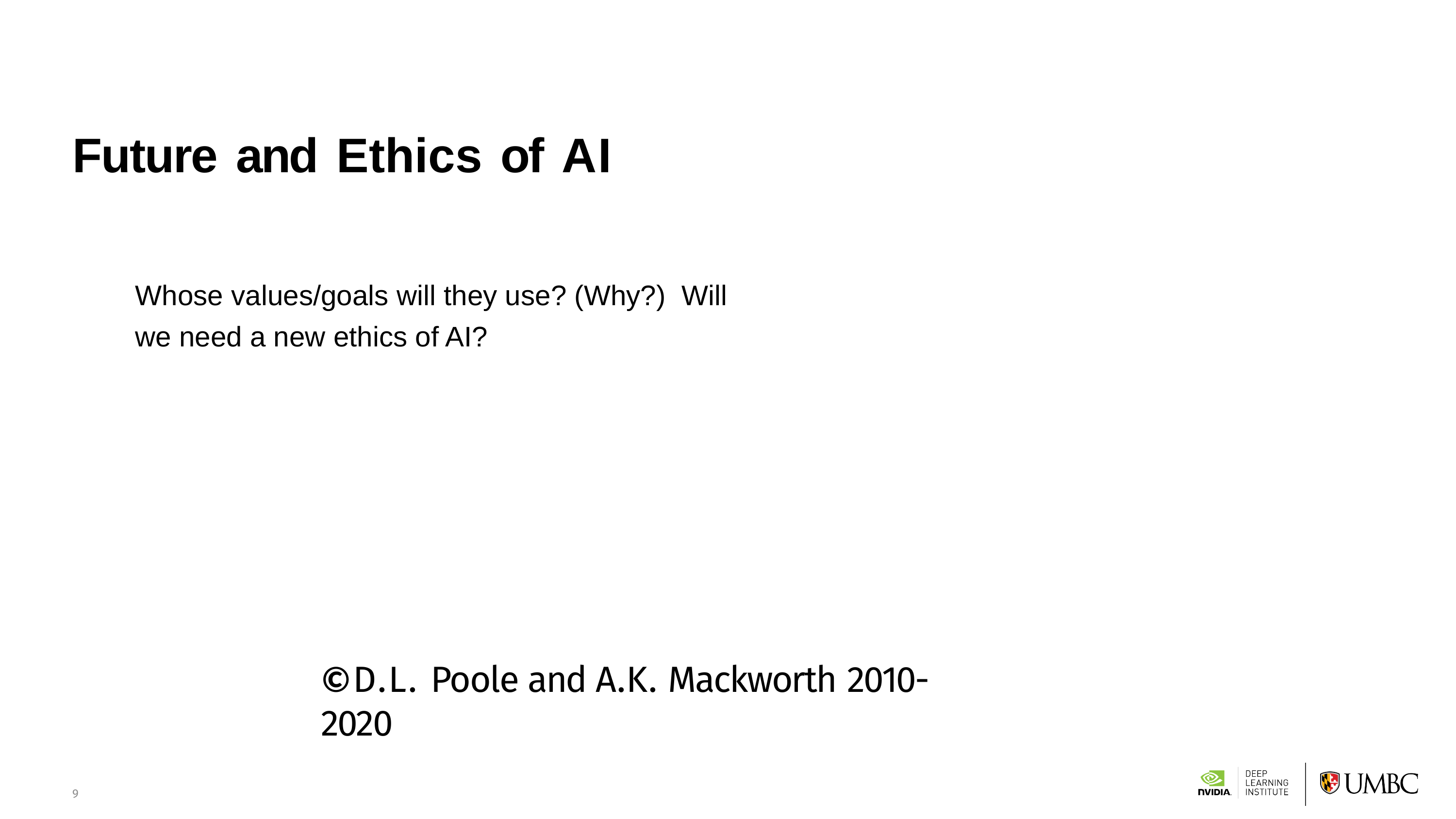

# Future and Ethics of AI
Whose values/goals will they use? (Why?)  Will we need a new ethics of AI?
©D.L. Poole and A.K. Mackworth 2010-2020